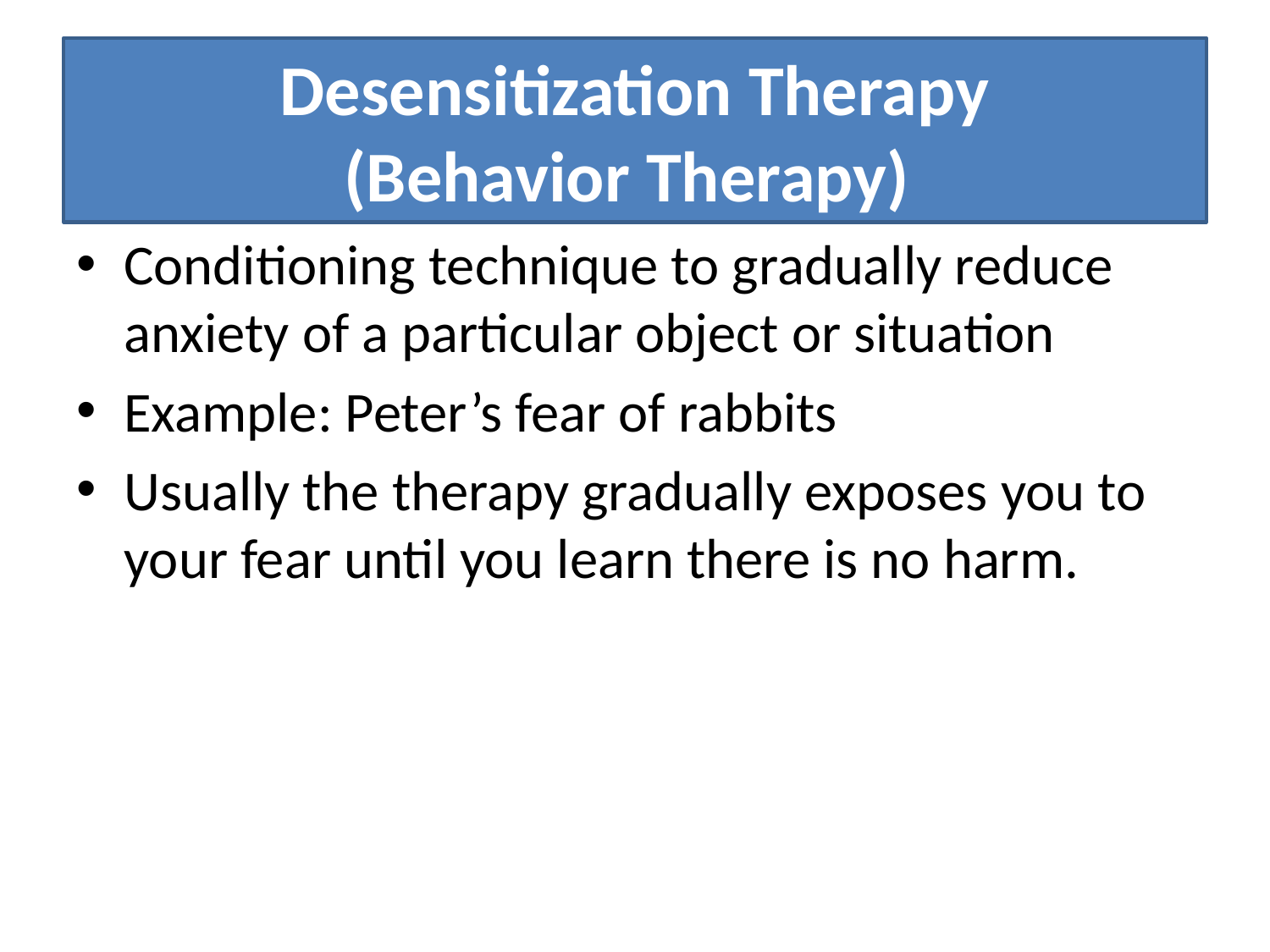

# Desensitization Therapy (Behavior Therapy)
Conditioning technique to gradually reduce anxiety of a particular object or situation
Example: Peter’s fear of rabbits
Usually the therapy gradually exposes you to your fear until you learn there is no harm.